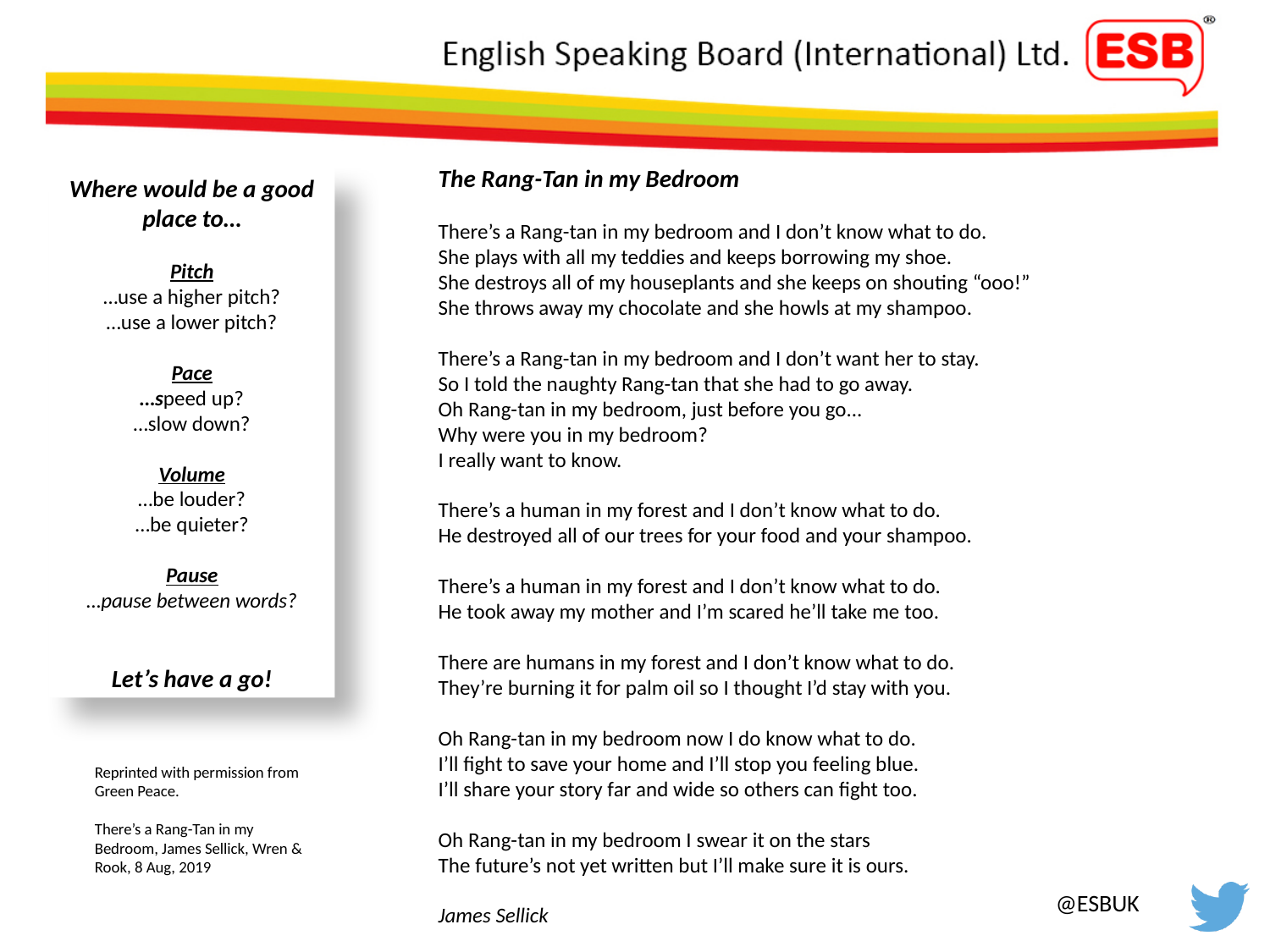

The Rang-Tan in my Bedroom

There’s a Rang-tan in my bedroom and I don’t know what to do.
She plays with all my teddies and keeps borrowing my shoe.
She destroys all of my houseplants and she keeps on shouting “ooo!”
She throws away my chocolate and she howls at my shampoo.

There’s a Rang-tan in my bedroom and I don’t want her to stay.
So I told the naughty Rang-tan that she had to go away.
Oh Rang-tan in my bedroom, just before you go...
Why were you in my bedroom?
I really want to know.

There’s a human in my forest and I don’t know what to do.
He destroyed all of our trees for your food and your shampoo.

There’s a human in my forest and I don’t know what to do.
He took away my mother and I’m scared he’ll take me too.

There are humans in my forest and I don’t know what to do.
They’re burning it for palm oil so I thought I’d stay with you.

Oh Rang-tan in my bedroom now I do know what to do.
I’ll fight to save your home and I’ll stop you feeling blue.
I’ll share your story far and wide so others can fight too.

Oh Rang-tan in my bedroom I swear it on the stars
The future’s not yet written but I’ll make sure it is ours.

James Sellick

Where would be a good place to…

Pitch
…use a higher pitch?
…use a lower pitch?

Pace
…speed up?
…slow down?

Volume
…be louder?
…be quieter?

Pause
…pause between words?

Let’s have a go!
Reprinted with permission from Green Peace.

There’s a Rang-Tan in my Bedroom, James Sellick, Wren & Rook, 8 Aug, 2019